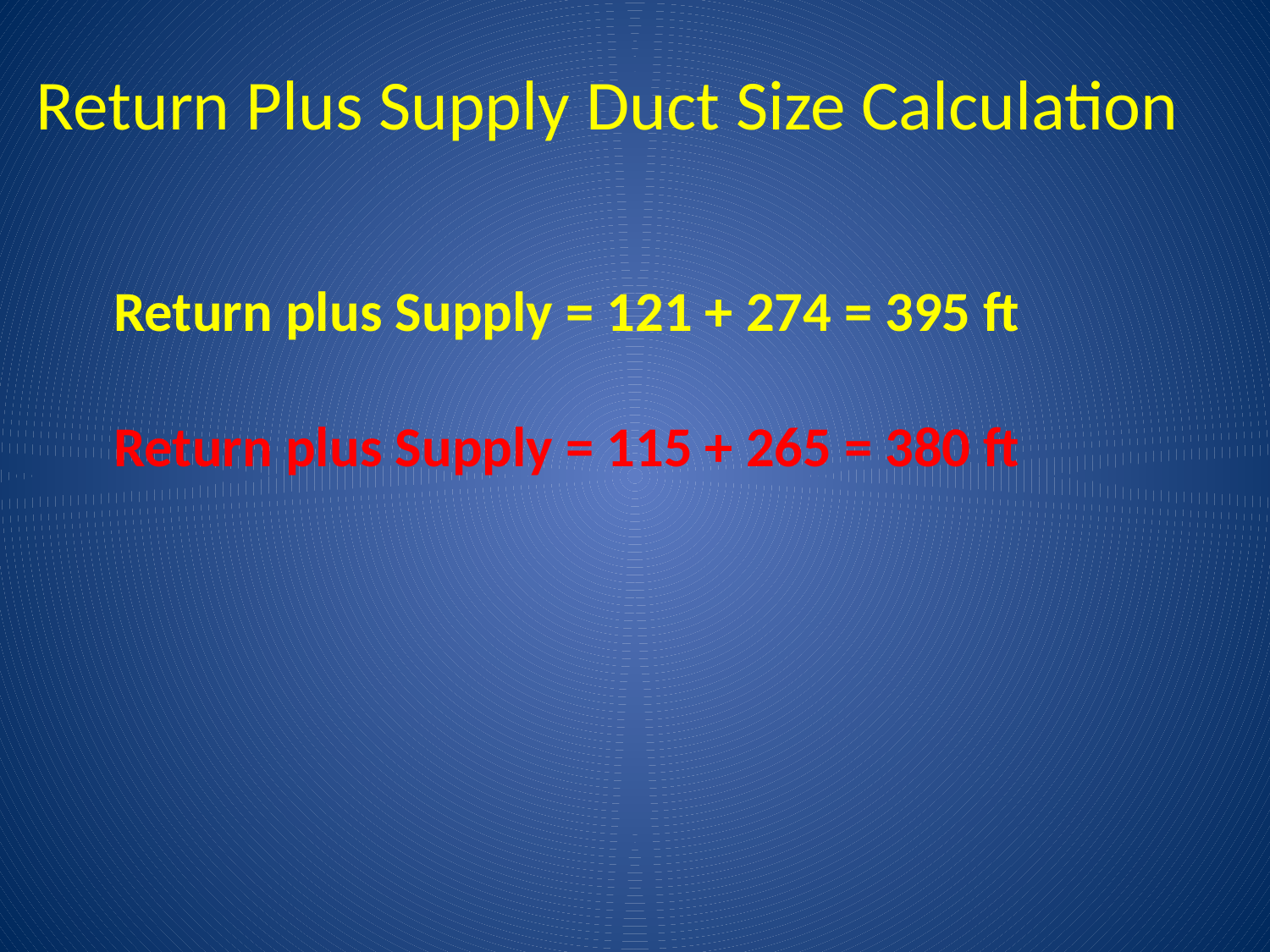

Return Plus Supply Duct Size Calculation

Return plus Supply = 121 + 274 = 395 ft

Return plus Supply = 115 + 265 = 380 ft